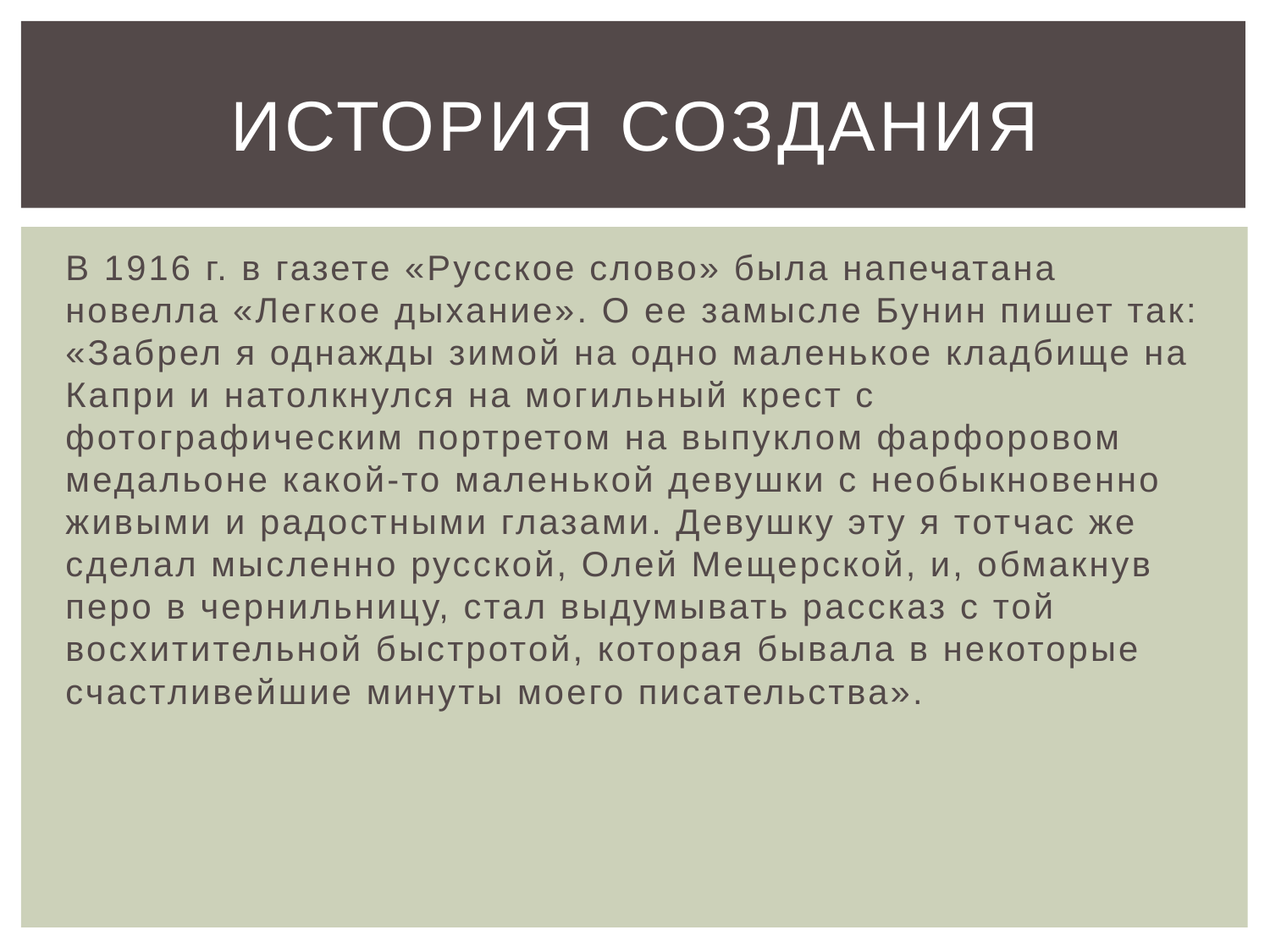

# История создания
В 1916 г. в газете «Русское слово» была напечатана новелла «Легкое дыхание». О ее замысле Бунин пишет так: «Забрел я однажды зимой на одно маленькое кладбище на Капри и натолкнулся на могильный крест с фотографическим портретом на выпуклом фарфоровом медальоне какой-то маленькой девушки с необыкновенно живыми и радостными глазами. Девушку эту я тотчас же сделал мысленно русской, Олей Мещерской, и, обмакнув перо в чернильницу, стал выдумывать рассказ с той восхитительной быстротой, которая бывала в некоторые счастливейшие минуты моего писательства».